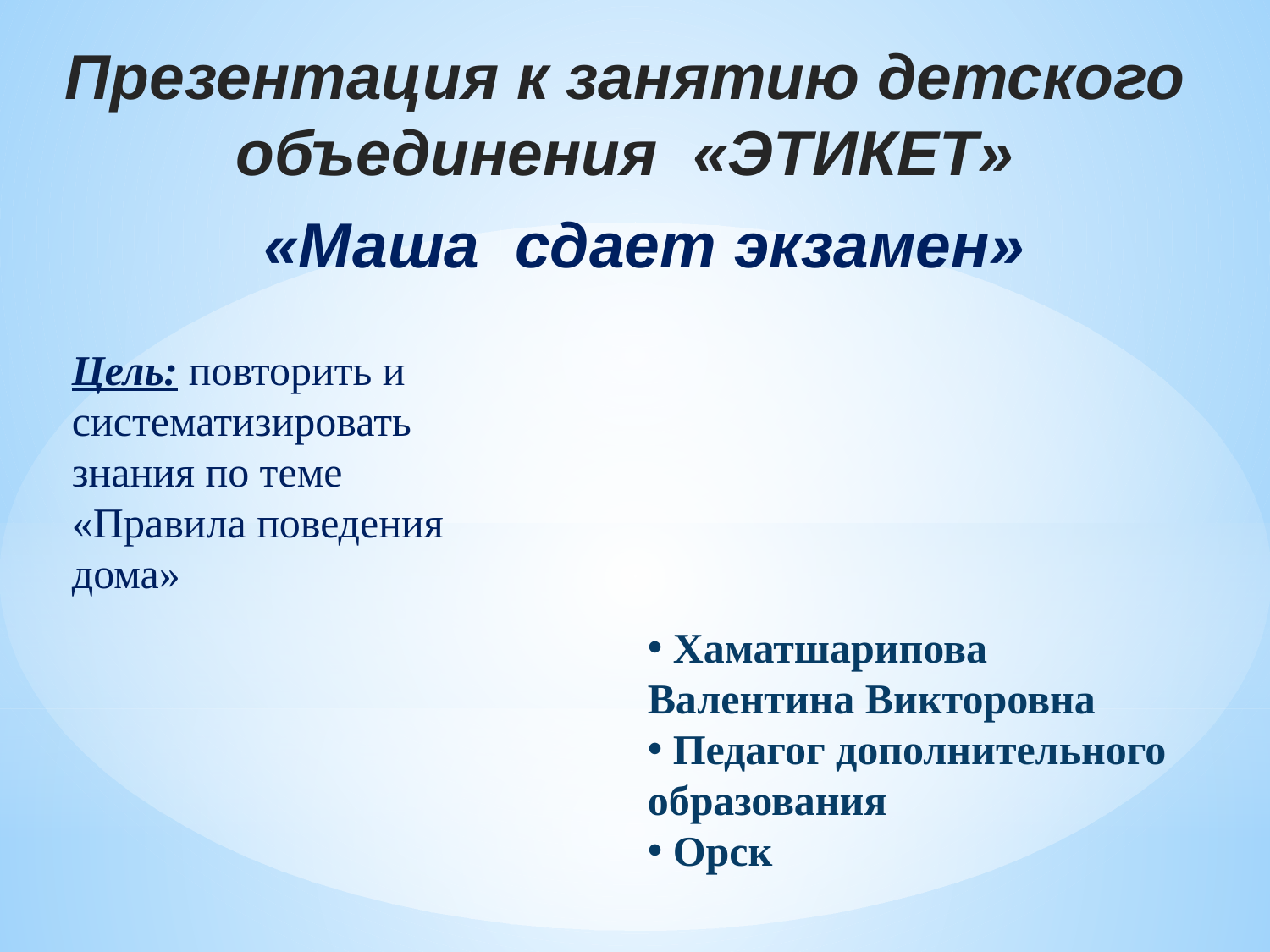

Презентация к занятию детского объединения  «ЭТИКЕТ»

 «Маша  сдает экзамен»

Цель: повторить и систематизировать знания по теме «Правила поведения дома»

 Хаматшарипова Валентина Викторовна
 Педагог дополнительного образования
 Орск